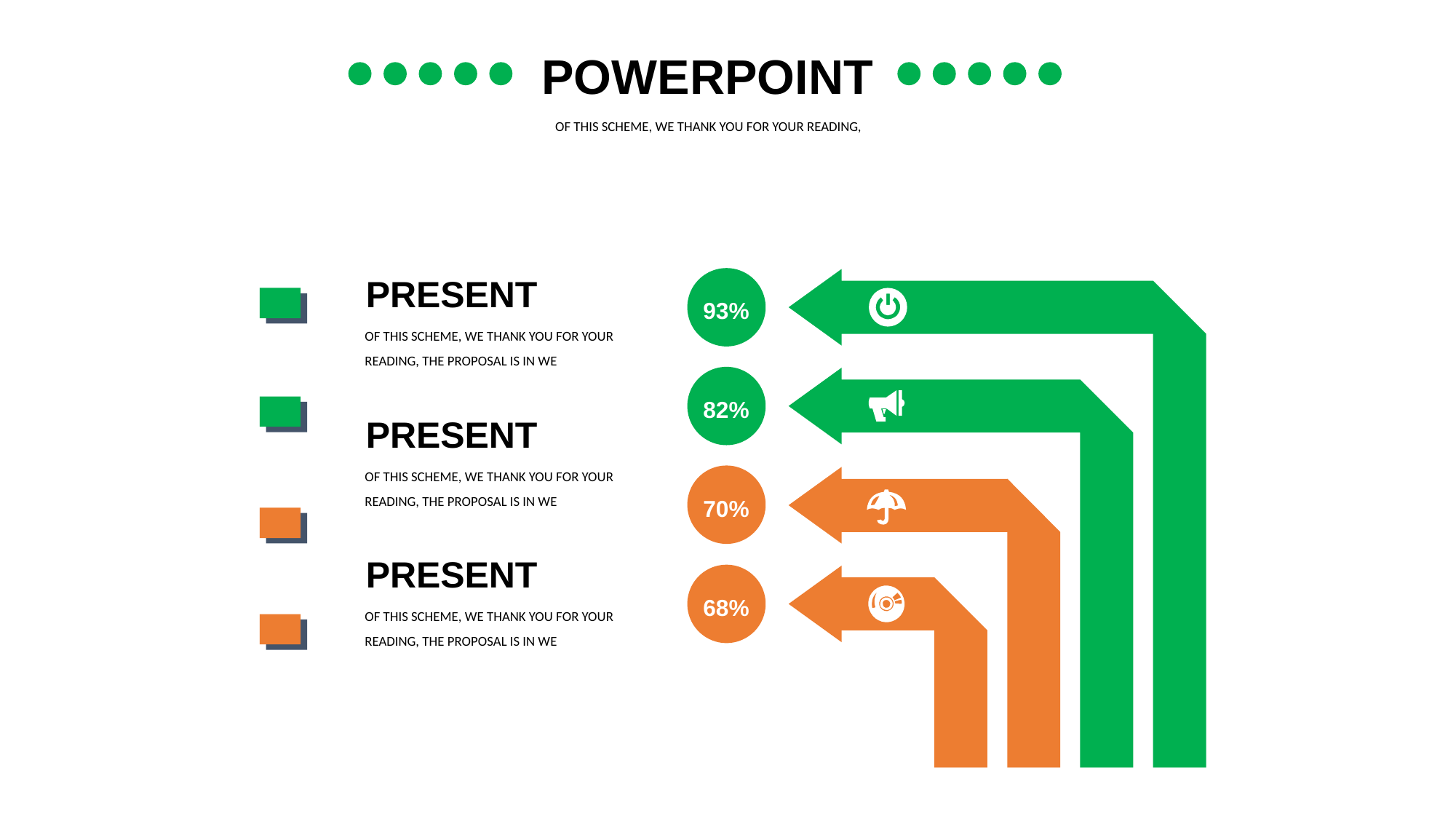

POWERPOINT

OF THIS SCHEME, WE THANK YOU FOR YOUR READING,
PRESENT
OF THIS SCHEME, WE THANK YOU FOR YOUR READING, THE PROPOSAL IS IN WE

93%

82%

PRESENT
OF THIS SCHEME, WE THANK YOU FOR YOUR READING, THE PROPOSAL IS IN WE

70%

PRESENT
OF THIS SCHEME, WE THANK YOU FOR YOUR READING, THE PROPOSAL IS IN WE

68%